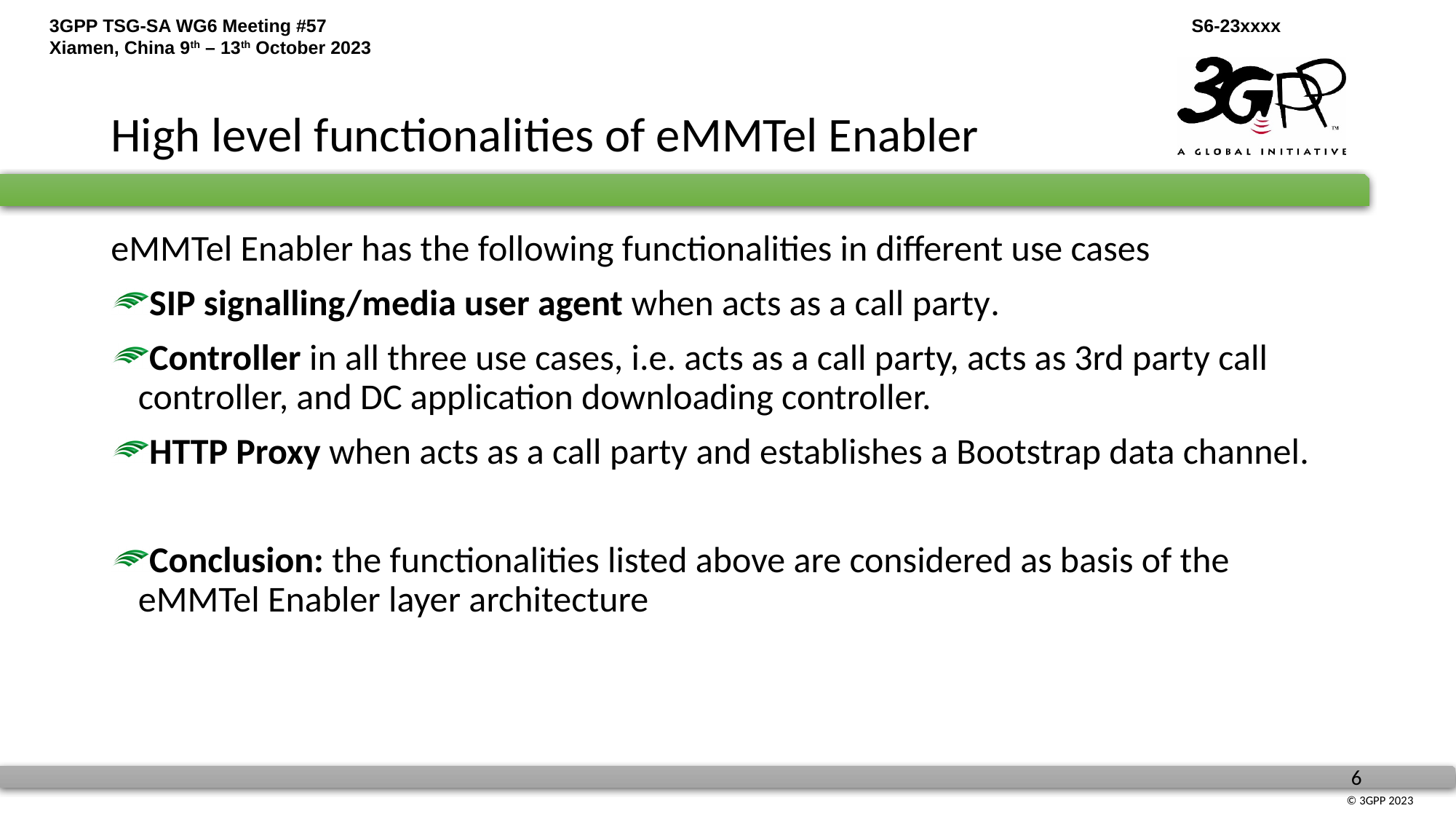

# High level functionalities of eMMTel Enabler
eMMTel Enabler has the following functionalities in different use cases
SIP signalling/media user agent when acts as a call party.
Controller in all three use cases, i.e. acts as a call party, acts as 3rd party call controller, and DC application downloading controller.
HTTP Proxy when acts as a call party and establishes a Bootstrap data channel.

Conclusion: the functionalities listed above are considered as basis of the eMMTel Enabler layer architecture